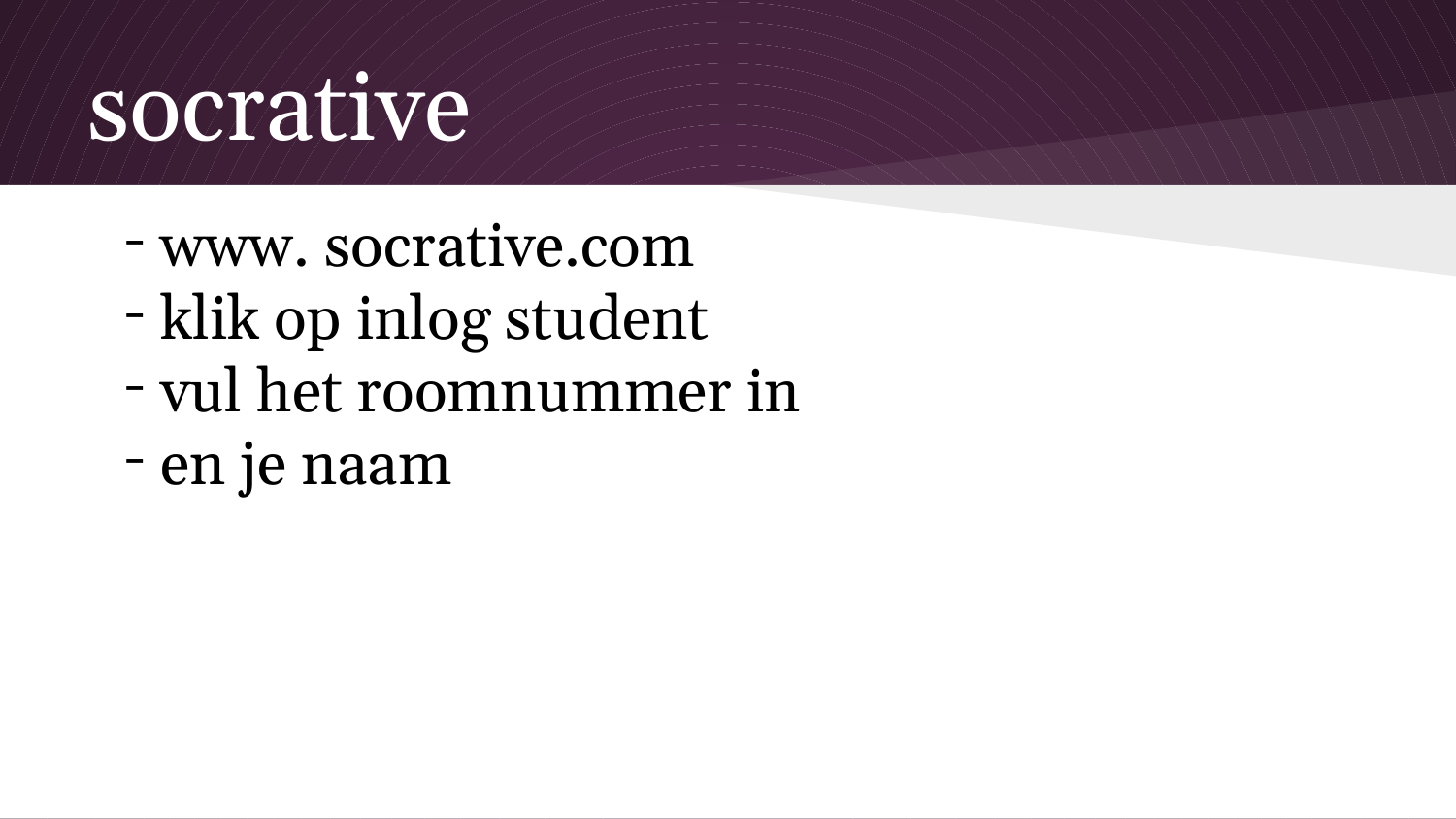

# socrative
www. socrative.com
klik op inlog student
vul het roomnummer in
en je naam